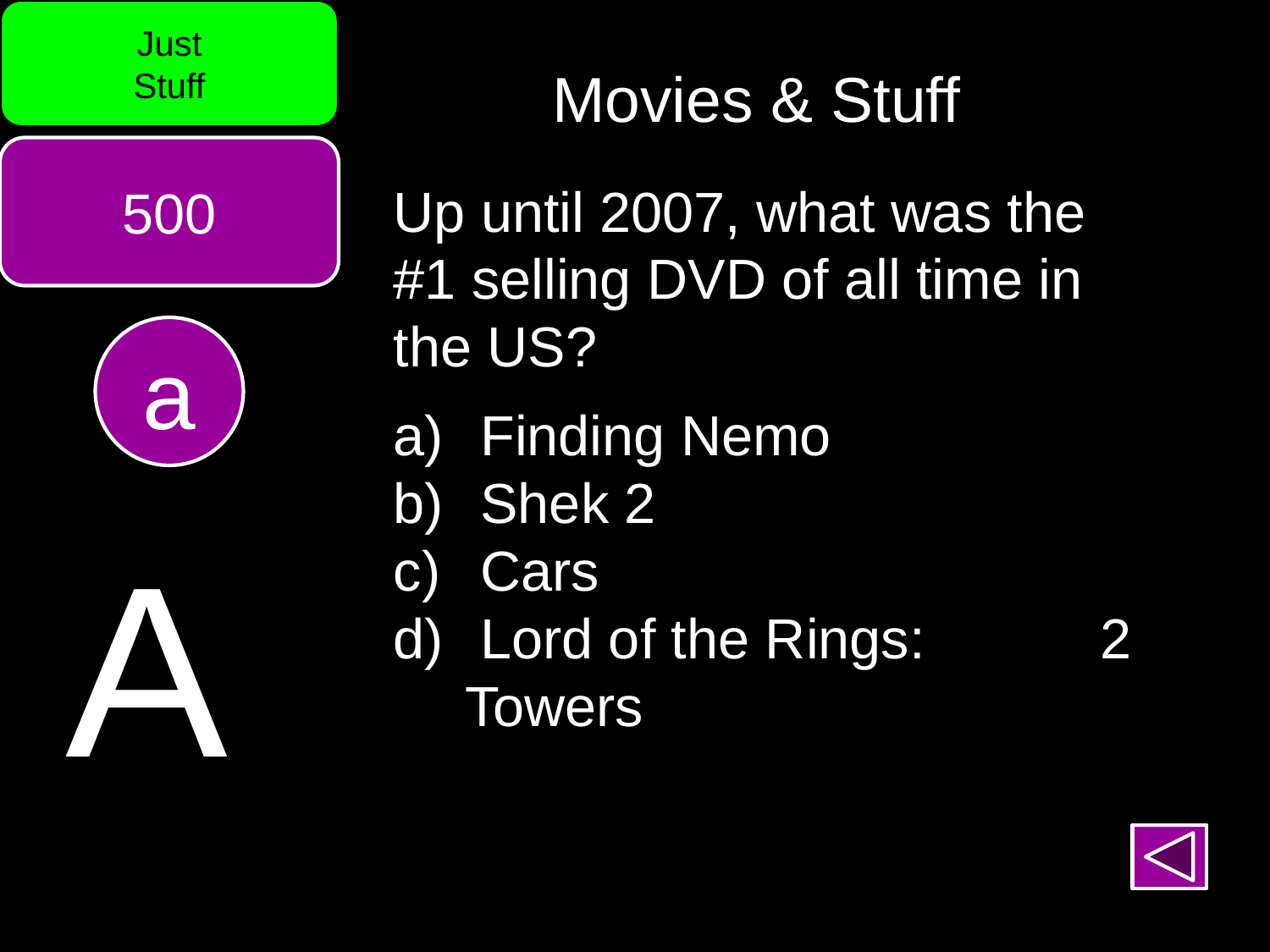

Just
Stuff
Movies & Stuff
500
Up until 2007, what was the #1 selling DVD of all time in the US?

 Finding Nemo
 Shek 2
 Cars
 Lord of the Rings:     	2 Towers
a
A